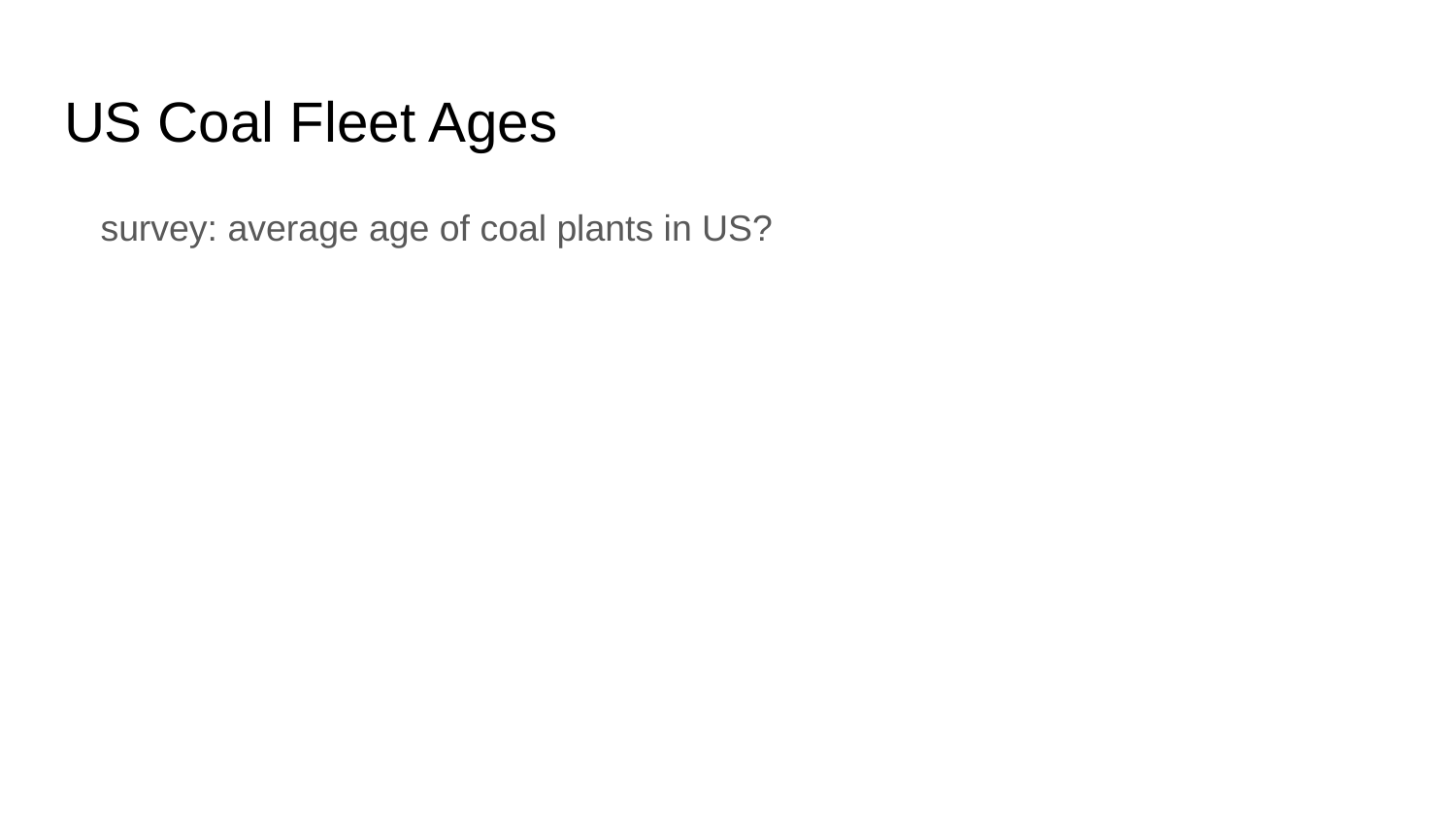

# US Coal Fleet Ages
survey: average age of coal plants in US?